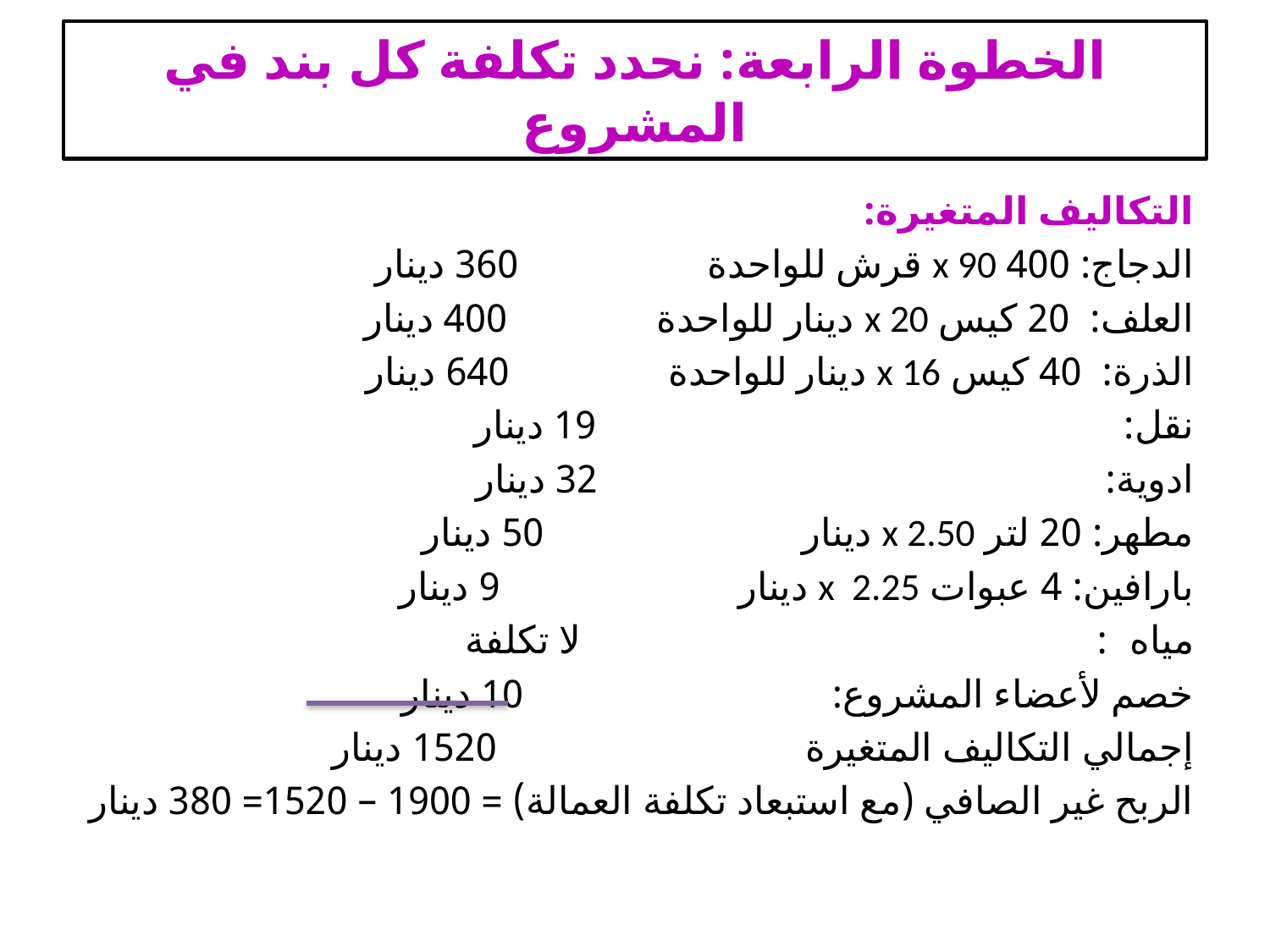

# الخطوة الرابعة: نحدد تكلفة كل بند في المشروع
التكاليف المتغيرة:
الدجاج: 400 x 90 قرش للواحدة                   360 دينار
العلف:  20 كيس x 20 دينار للواحدة               400 دينار
الذرة:  40 كيس x 16 دينار للواحدة                640 دينار
نقل:                                                     19 دينار
ادوية:                                                   32 دينار
مطهر: 20 لتر x 2.50 دينار                          50 دينار
بارافين: 4 عبوات x  2.25 دينار                        9 دينار
مياه:                                                      لا تكلفة
خصم لأعضاء المشروع:                               10 دينار
إجمالي التكاليف المتغيرة                               1520 دينار
الربح غير الصافي (مع استبعاد تكلفة العمالة) = 1900 – 1520= 380 دينار